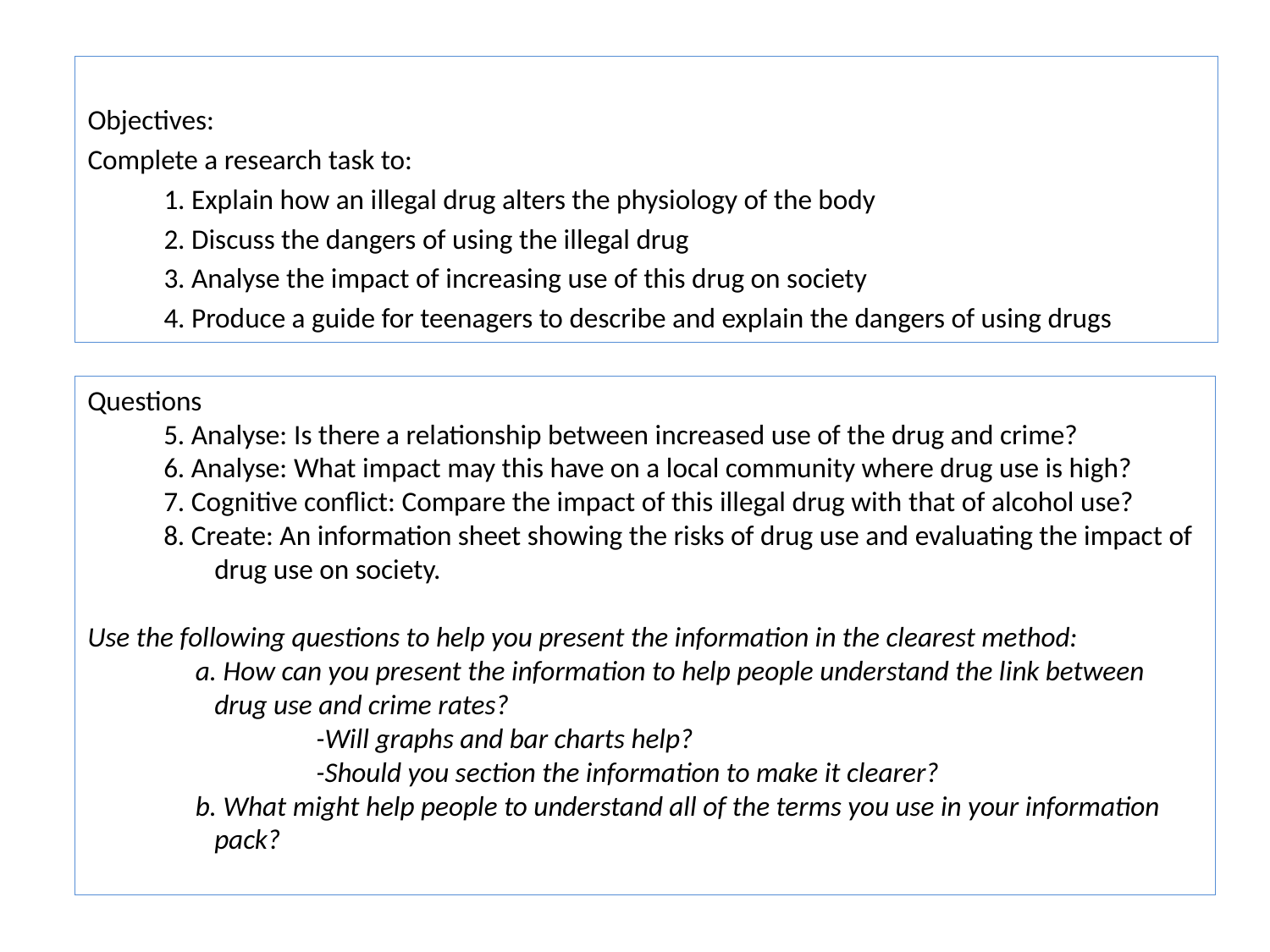

Objectives:
Complete a research task to:
            1. Explain how an illegal drug alters the physiology of the body
            2. Discuss the dangers of using the illegal drug
            3. Analyse the impact of increasing use of this drug on society
            4. Produce a guide for teenagers to describe and explain the dangers of using drugs

Questions
            5. Analyse: Is there a relationship between increased use of the drug and crime?
            6. Analyse: What impact may this have on a local community where drug use is high?
            7. Cognitive conflict: Compare the impact of this illegal drug with that of alcohol use?
            8. Create: An information sheet showing the risks of drug use and evaluating the impact of 	drug use on society.

Use the following questions to help you present the information in the clearest method:
                 a. How can you present the information to help people understand the link between 	drug use and crime rates?
                                    -Will graphs and bar charts help?
                                    -Should you section the information to make it clearer?
                 b. What might help people to understand all of the terms you use in your information 	pack?